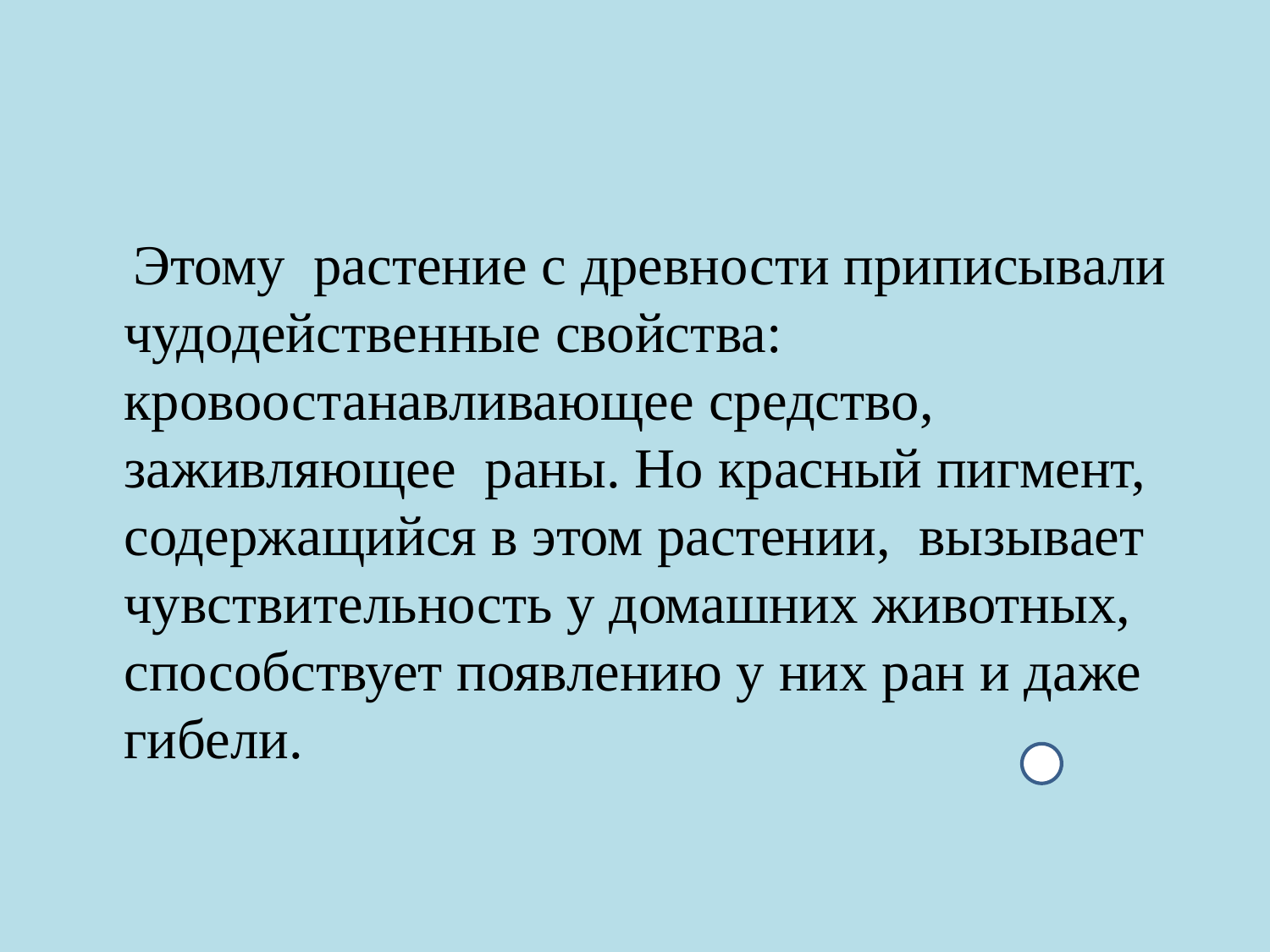

#
    Этому  растение с древности приписывали чудодейственные свойства: кровоостанавливающее средство, заживляющее  раны. Но красный пигмент, содержащийся в этом растении,  вызывает чувствительность у домашних животных, способствует появлению у них ран и даже гибели.